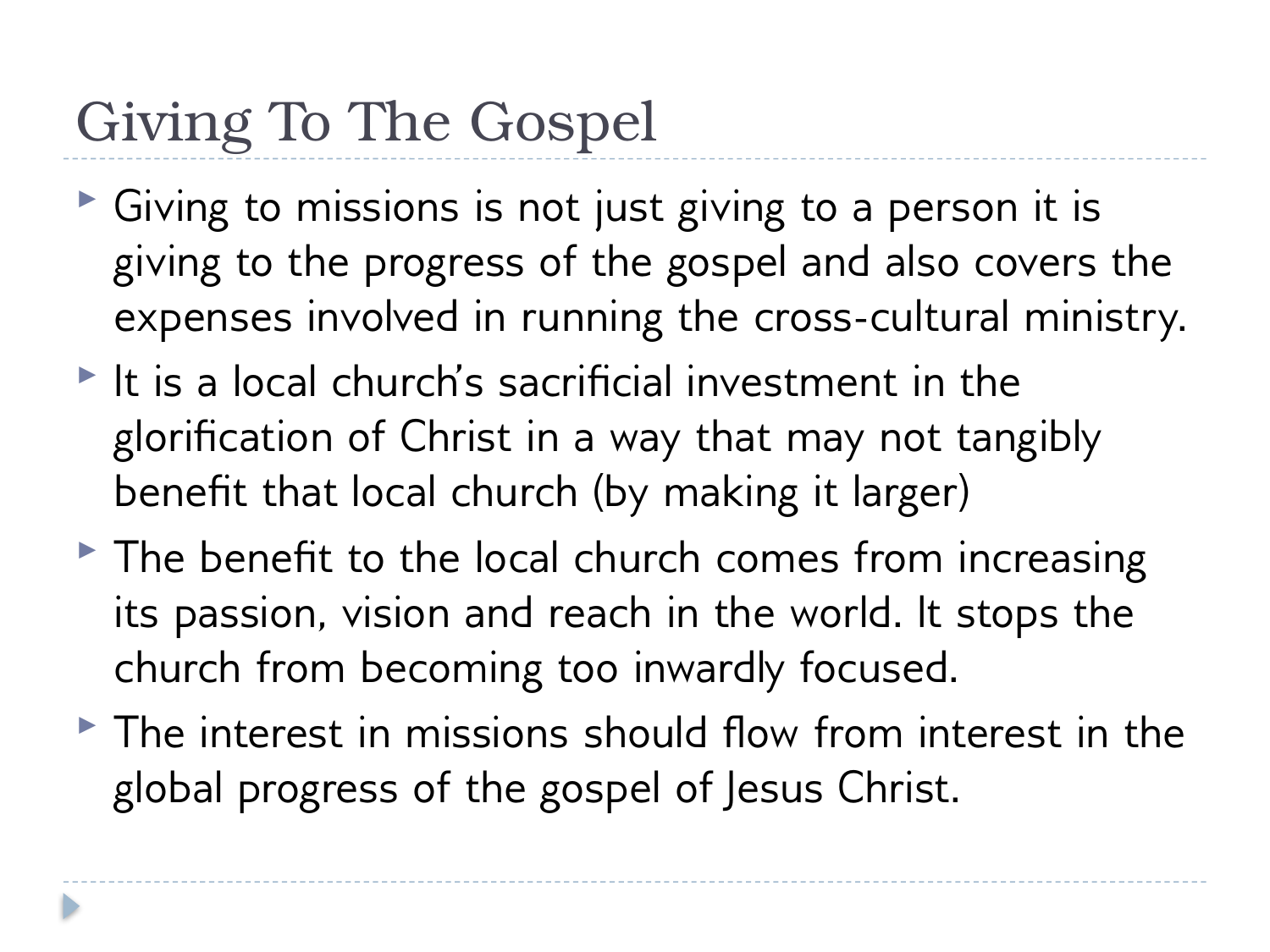

# Giving To The Gospel
Giving to missions is not just giving to a person it is giving to the progress of the gospel and also covers the expenses involved in running the cross-cultural ministry.
It is a local church’s sacrificial investment in the glorification of Christ in a way that may not tangibly benefit that local church (by making it larger)
The benefit to the local church comes from increasing its passion, vision and reach in the world. It stops the church from becoming too inwardly focused.
The interest in missions should flow from interest in the global progress of the gospel of Jesus Christ.